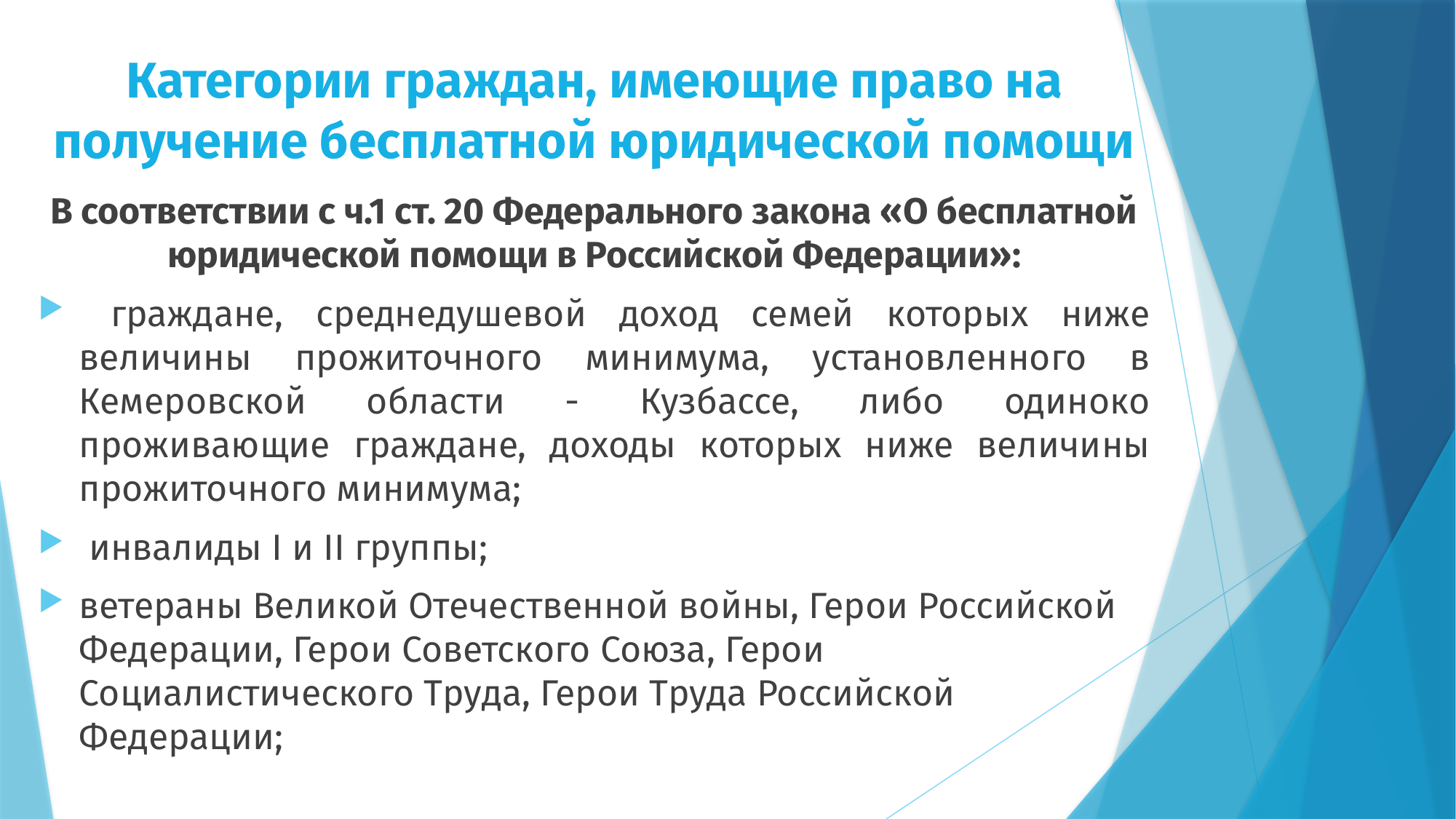

# Категории граждан, имеющие право на получение бесплатной юридической помощи
В соответствии с ч.1 ст. 20 Федерального закона «О бесплатной юридической помощи в Российской Федерации»:
 граждане, среднедушевой доход семей которых ниже величины прожиточного минимума, установленного в Кемеровской области - Кузбассе, либо одиноко проживающие граждане, доходы которых ниже величины прожиточного минимума;
 инвалиды I и II группы;
ветераны Великой Отечественной войны, Герои Российской Федерации, Герои Советского Союза, Герои Социалистического Труда, Герои Труда Российской Федерации;